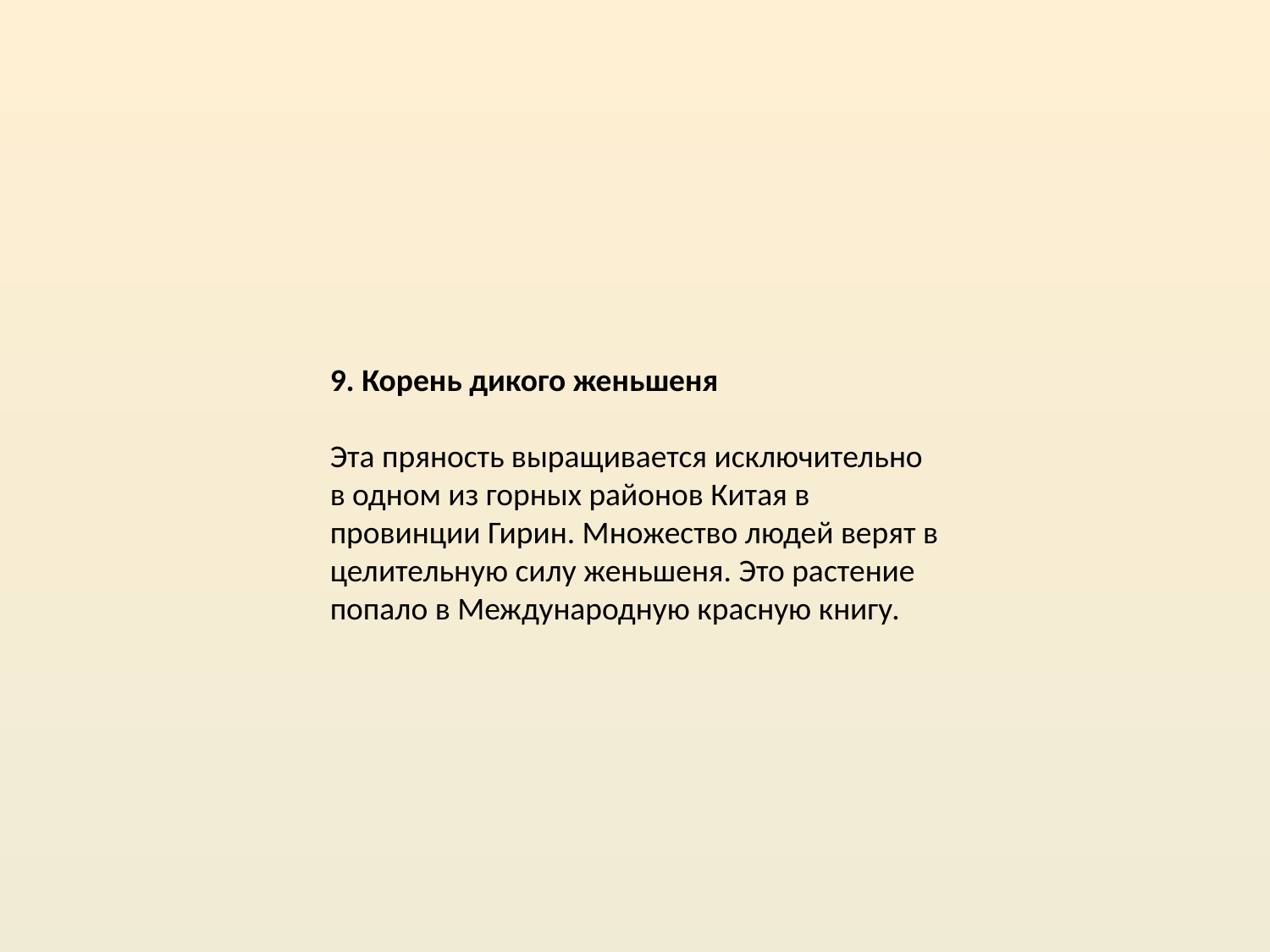

9. Корень дикого женьшеня
Эта пряность выращивается исключительно в одном из горных районов Китая в провинции Гирин. Множество людей верят в целительную силу женьшеня. Это растение попало в Международную красную книгу.